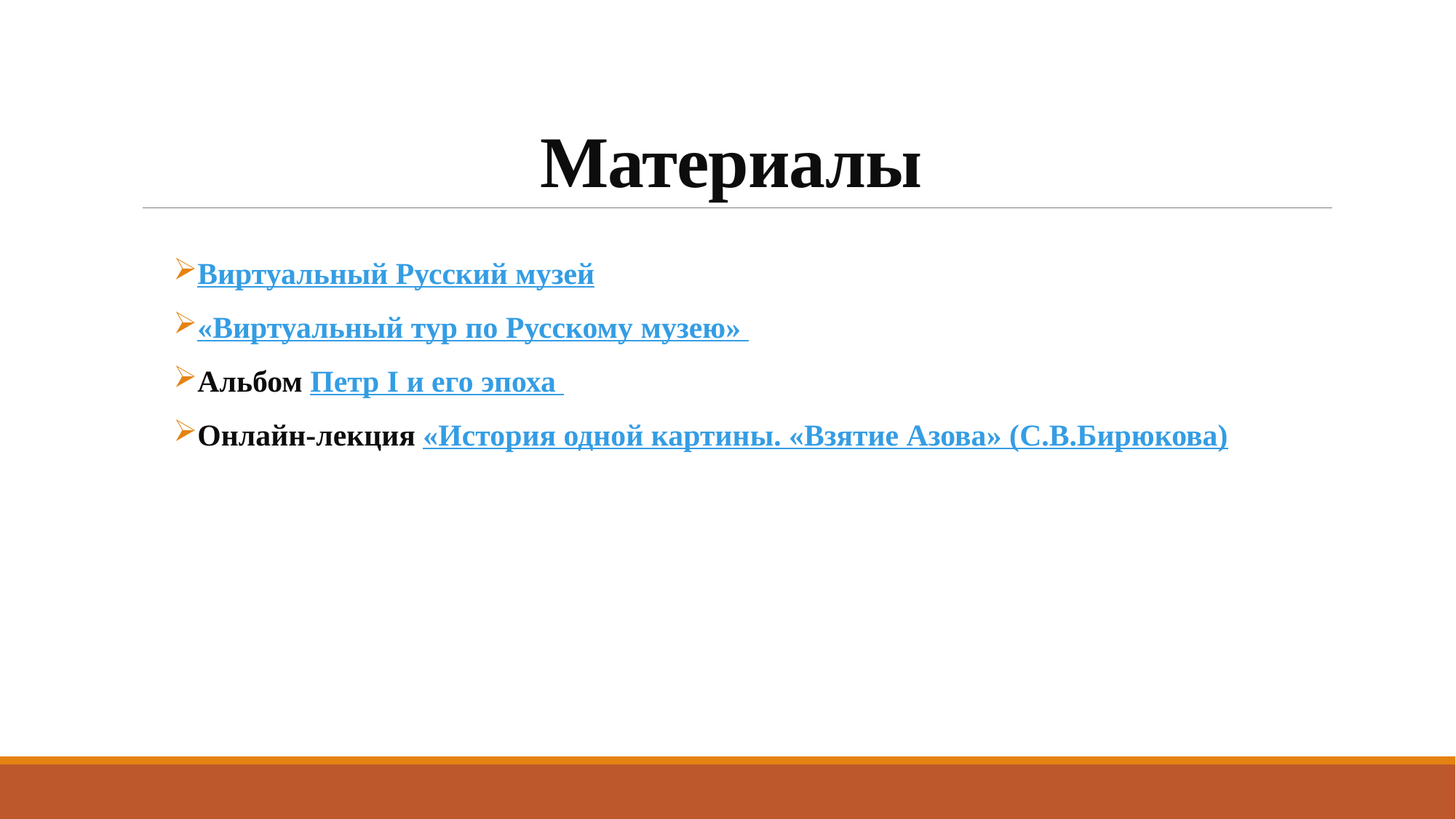

# Материалы
Виртуальный Русский музей
«Виртуальный тур по Русскому музею»
Альбом Петр I и его эпоха
Онлайн-лекция «История одной картины. «Взятие Азова» (С.В.Бирюкова)